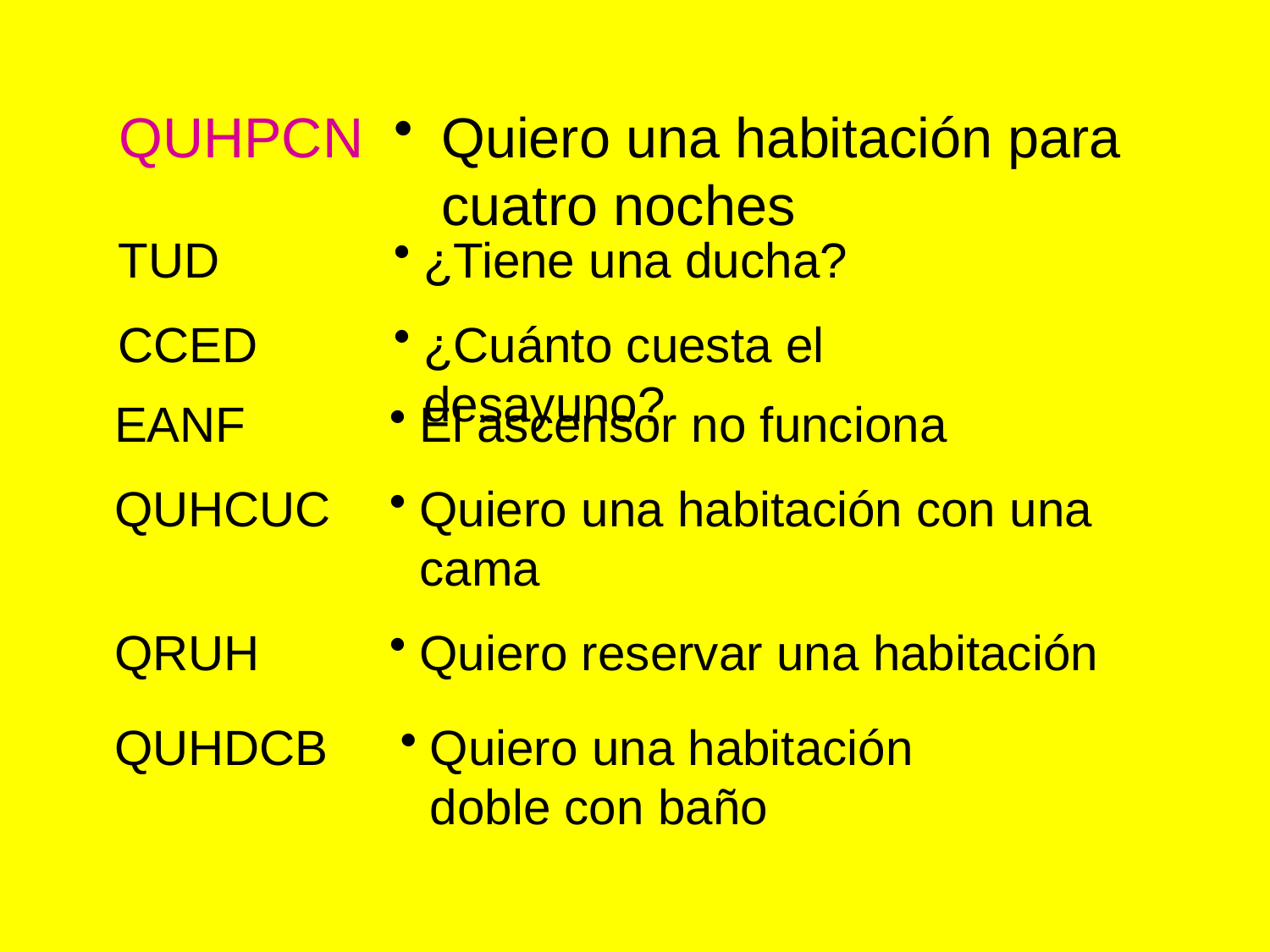

QUHPCN
Quiero una habitación para cuatro noches
TUD
¿Tiene una ducha?

CCED
¿Cuánto cuesta el desayuno?
EANF
El ascensor no funciona
QUHCUC
Quiero una habitación con una cama
QRUH
Quiero reservar una habitación

QUHDCB
Quiero una habitación doble con baño